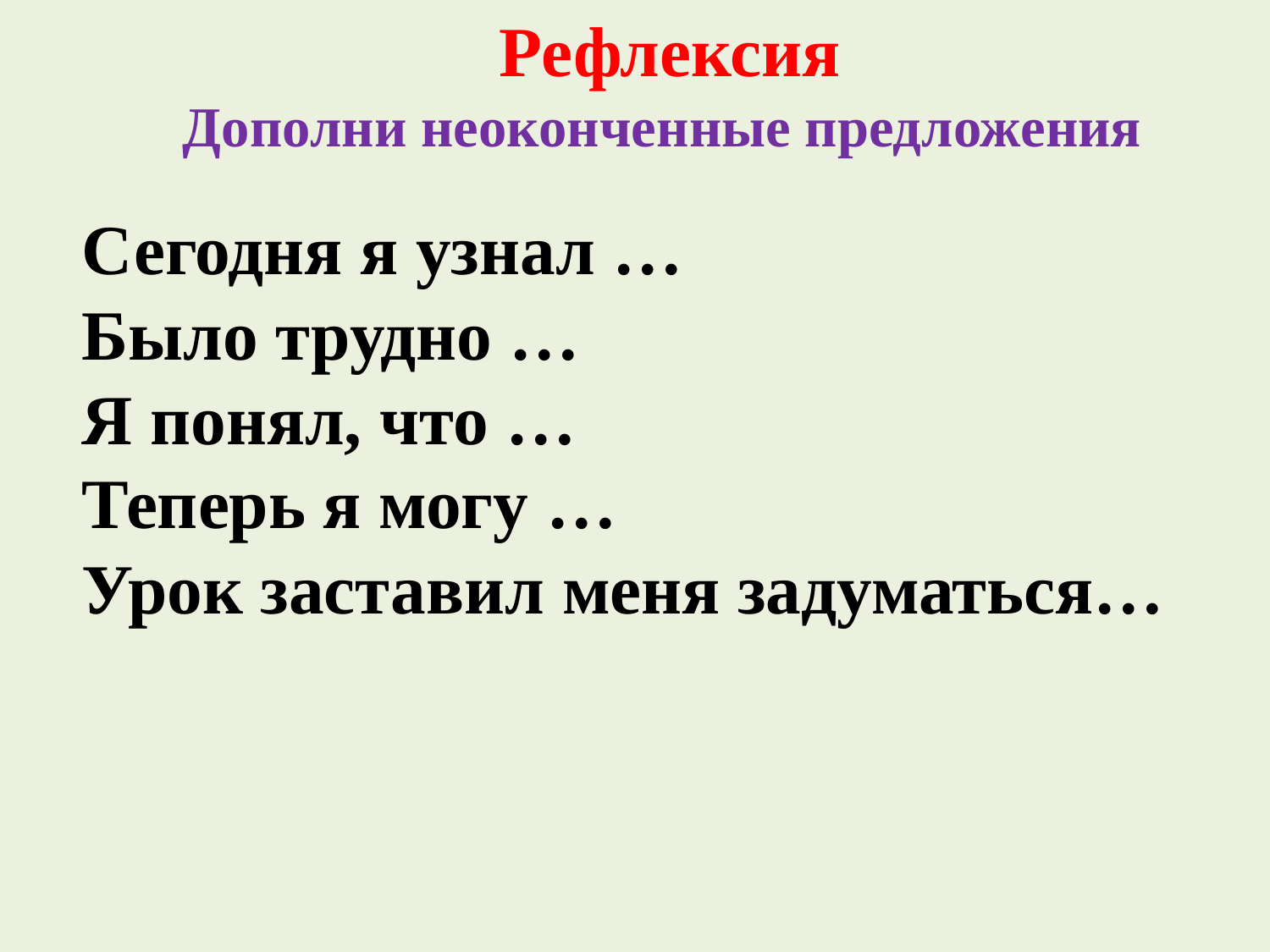

Рефлексия
Дополни неоконченные предложения
Сегодня я узнал …
Было трудно …
Я понял, что …
Теперь я могу …
Урок заставил меня задуматься…